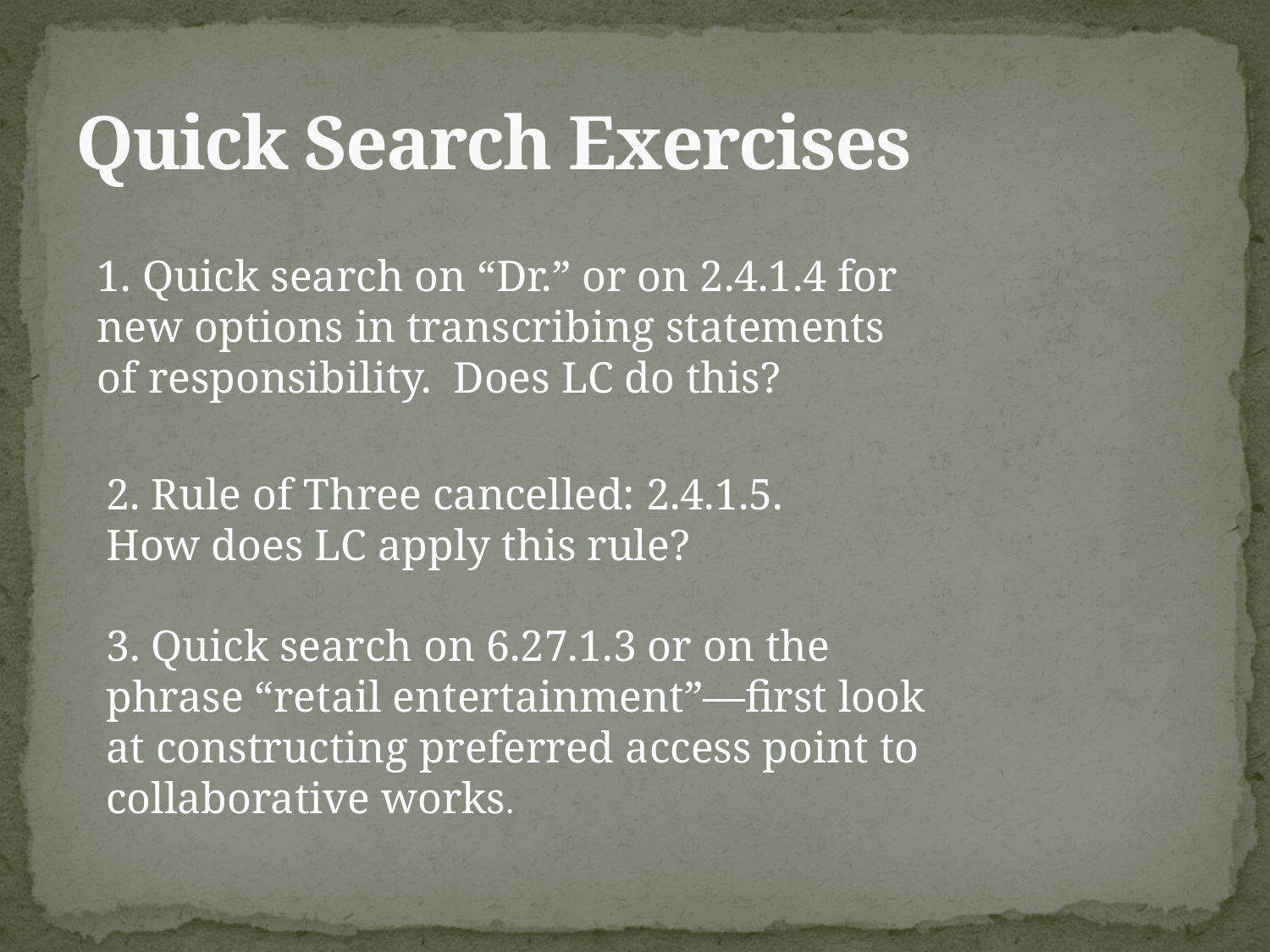

# Quick Search Exercises

1. Quick search on “Dr.” or on 2.4.1.4 for new options in transcribing statements of responsibility.  Does LC do this?
2. Rule of Three cancelled: 2.4.1.5.  How does LC apply this rule?
3. Quick search on 6.27.1.3 or on the phrase “retail entertainment”—first look at constructing preferred access point to collaborative works.